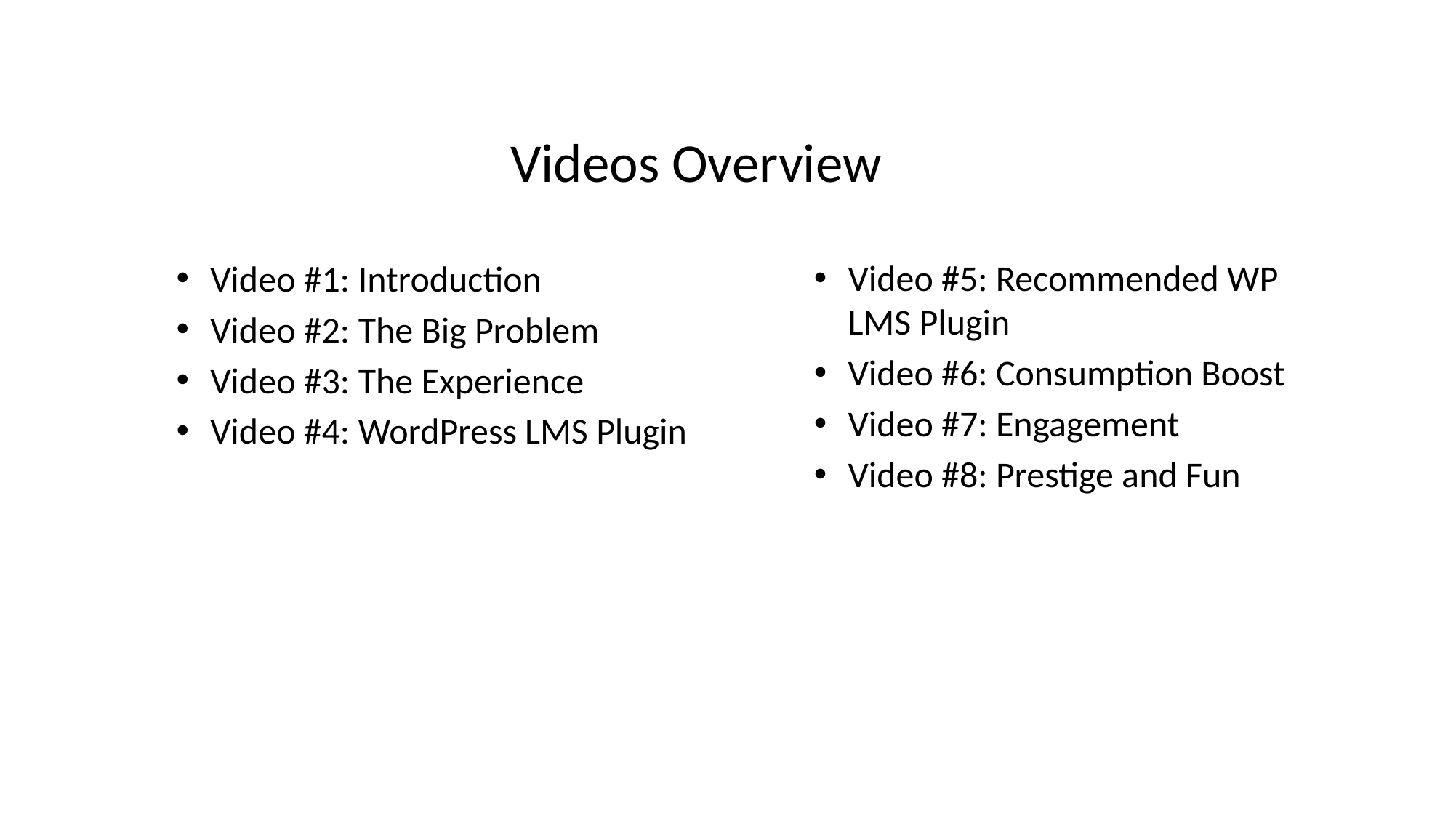

Videos Overview
Video #5: Recommended WP LMS Plugin
Video #6: Consumption Boost
Video #7: Engagement
Video #8: Prestige and Fun
Video #1: Introduction
Video #2: The Big Problem
Video #3: The Experience
Video #4: WordPress LMS Plugin